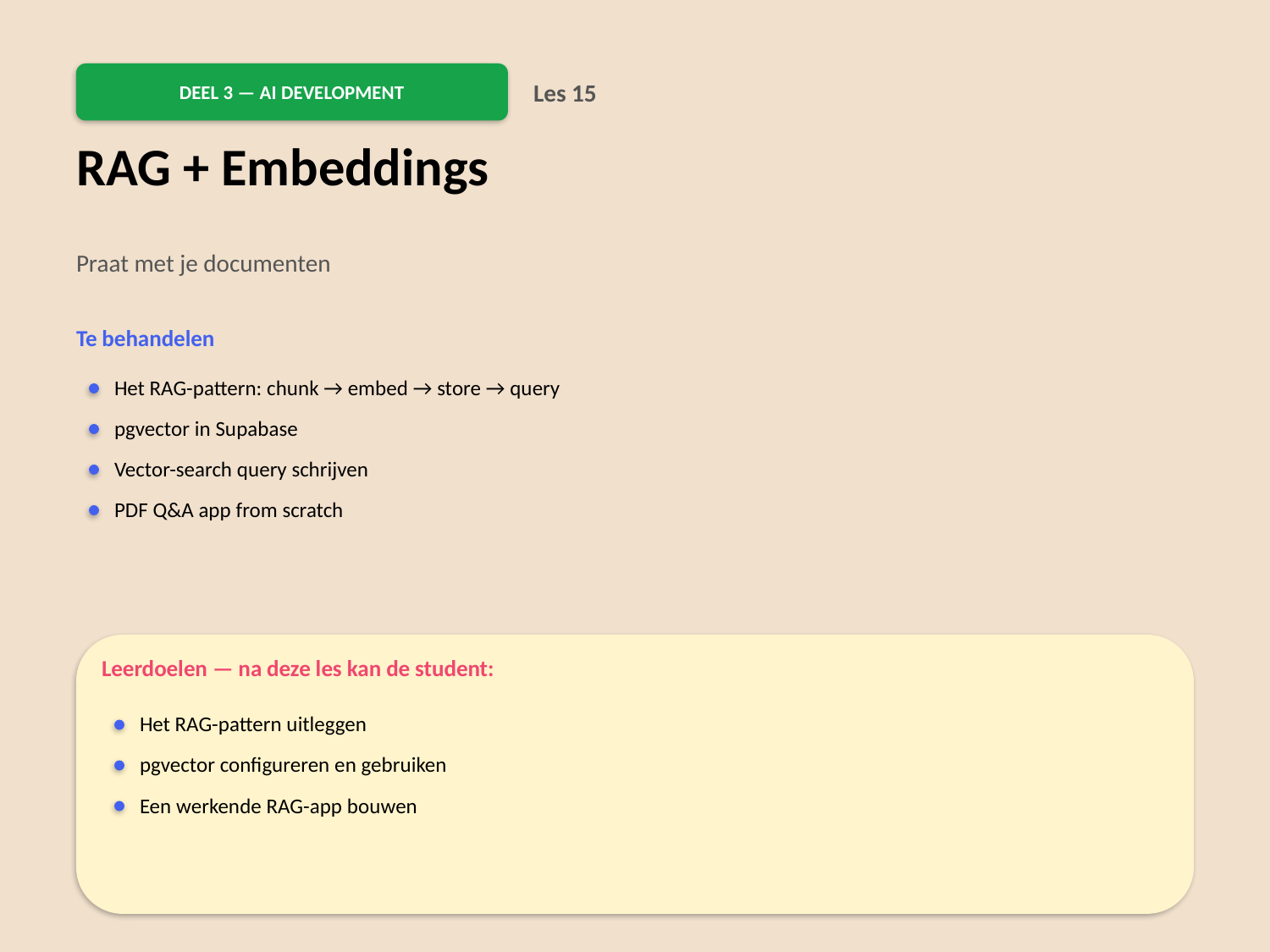

DEEL 3 — AI DEVELOPMENT
Les 15
RAG + Embeddings
Praat met je documenten
Te behandelen
Het RAG-pattern: chunk → embed → store → query

pgvector in Supabase

Vector-search query schrijven

PDF Q&A app from scratch

Leerdoelen — na deze les kan de student:
Het RAG-pattern uitleggen

pgvector configureren en gebruiken

Een werkende RAG-app bouwen